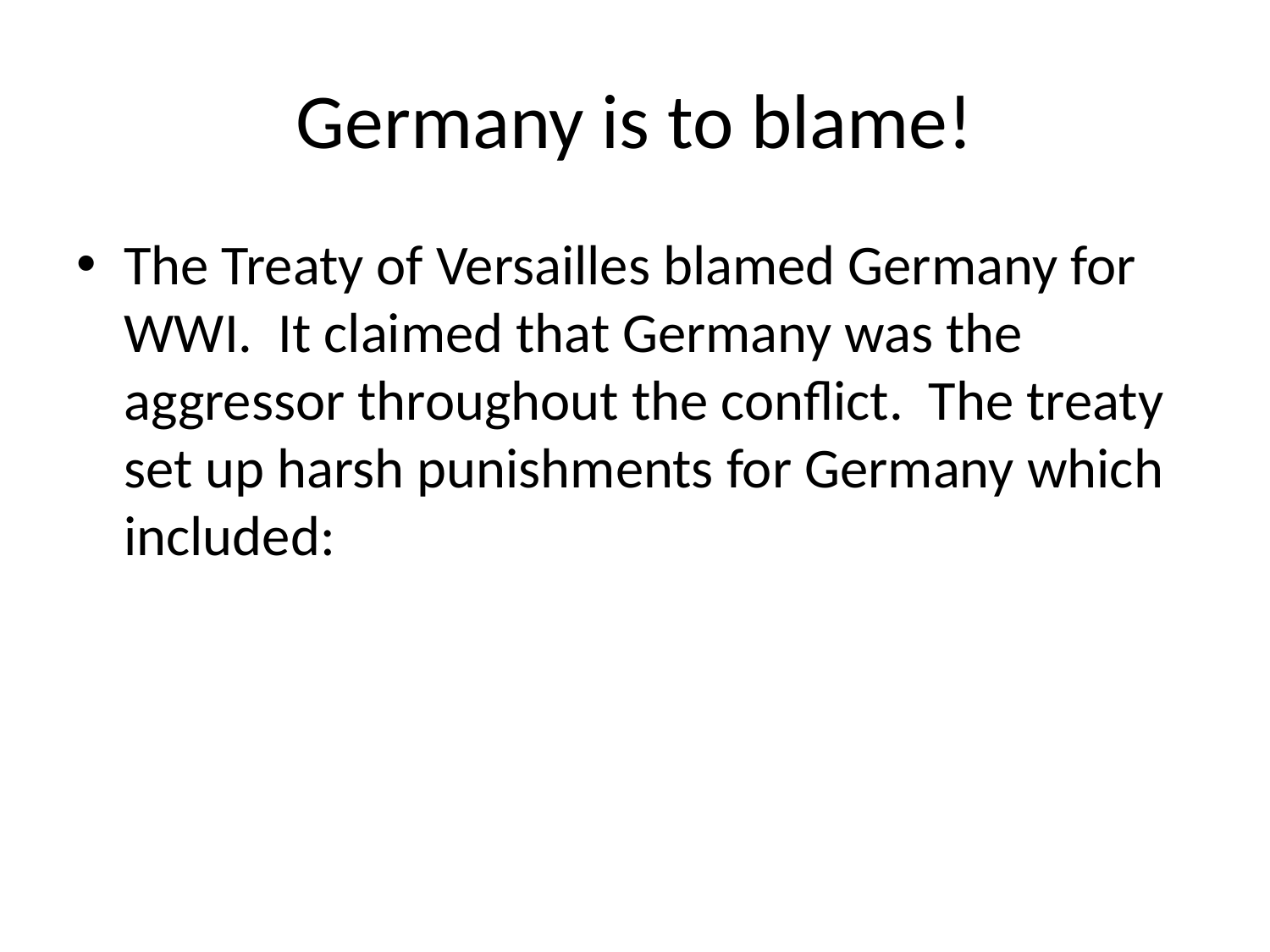

# Germany is to blame!
The Treaty of Versailles blamed Germany for WWI.  It claimed that Germany was the aggressor throughout the conflict.  The treaty set up harsh punishments for Germany which included: